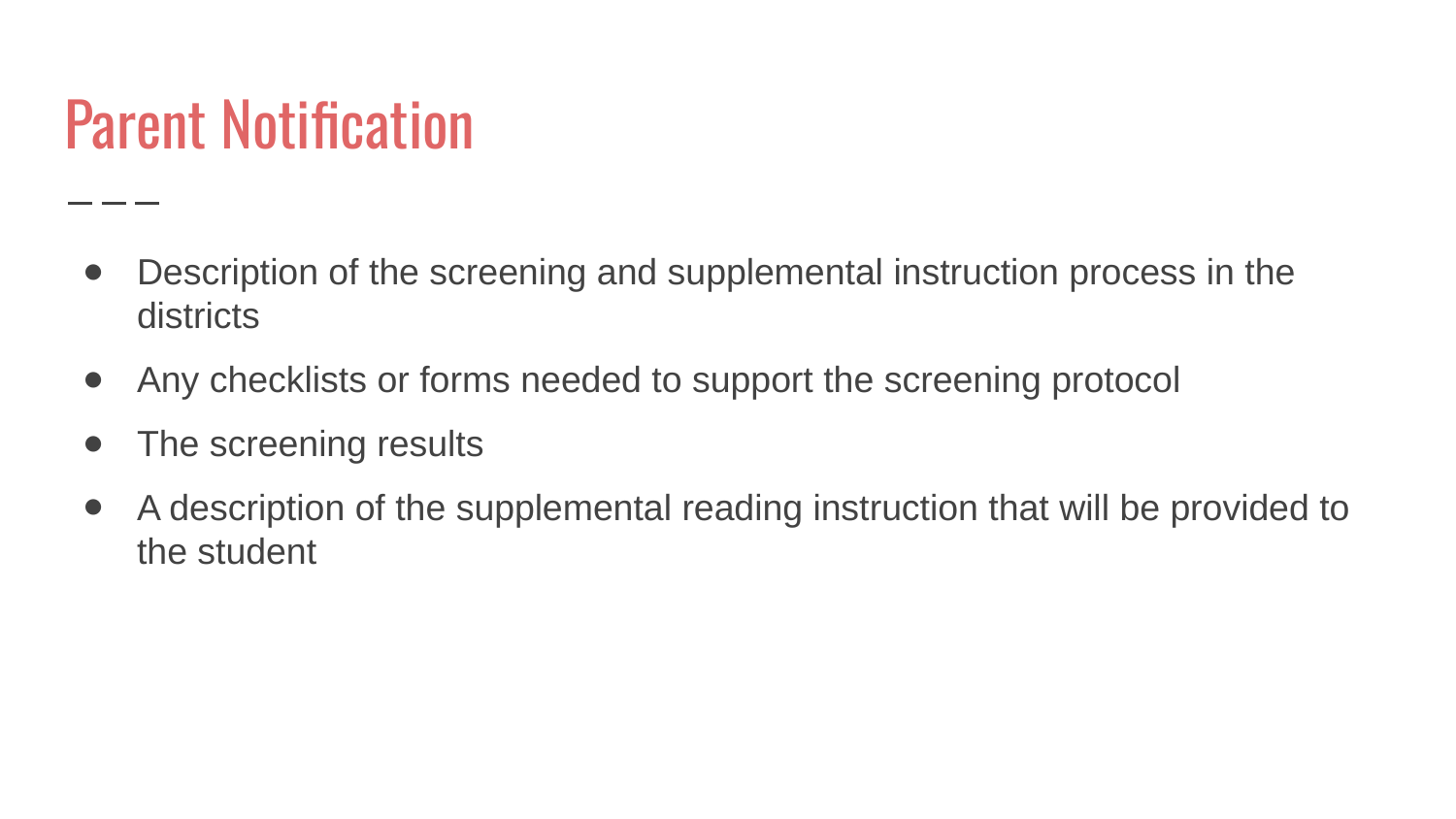

# Parent Notification
Description of the screening and supplemental instruction process in the districts
Any checklists or forms needed to support the screening protocol
The screening results
A description of the supplemental reading instruction that will be provided to the student